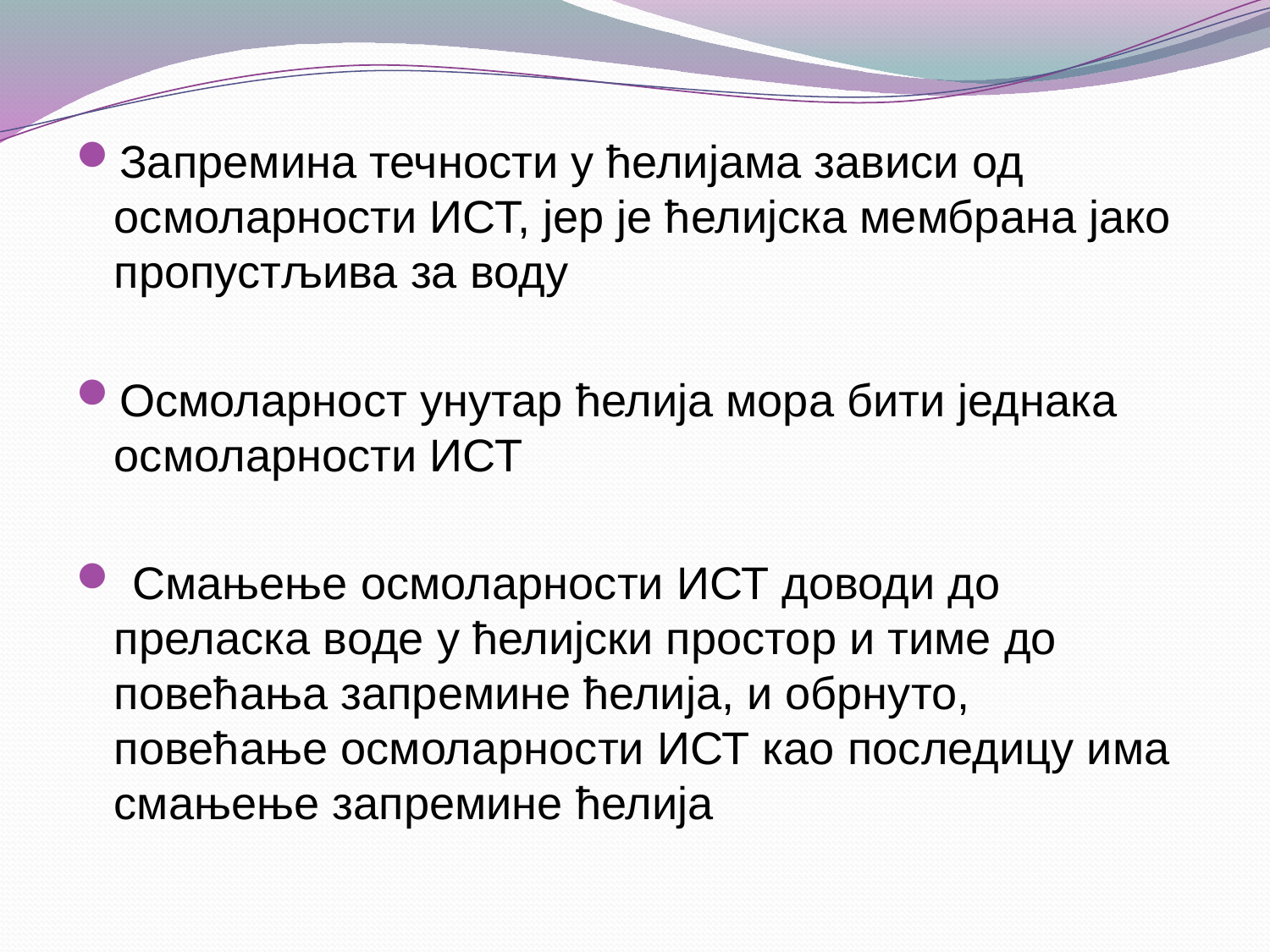

Запремина течности у ћелијама зависи од осмоларности ИСТ, јер је ћелијска мембрана јако пропустљива за воду

Осмоларност унутар ћелија мора бити једнака осмоларности ИСТ

 Смањење осмоларности ИСТ доводи до преласка воде у ћелијски простор и тиме до повећања запремине ћелија, и обрнуто, повећање осмоларности ИСТ као последицу има смањење запремине ћелија